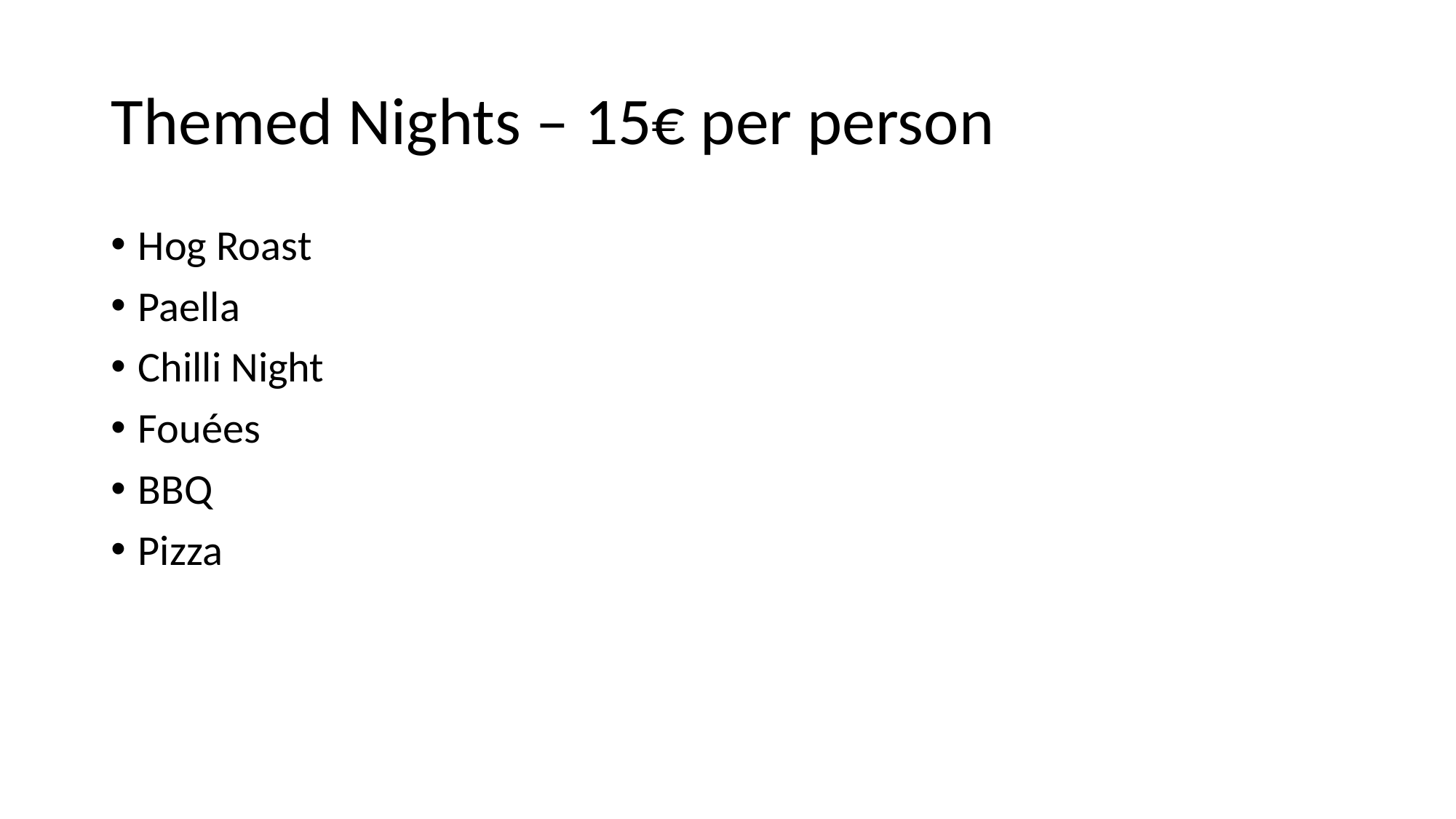

# Themed Nights – 15€ per person
Hog Roast
Paella
Chilli Night
Fouées
BBQ
Pizza